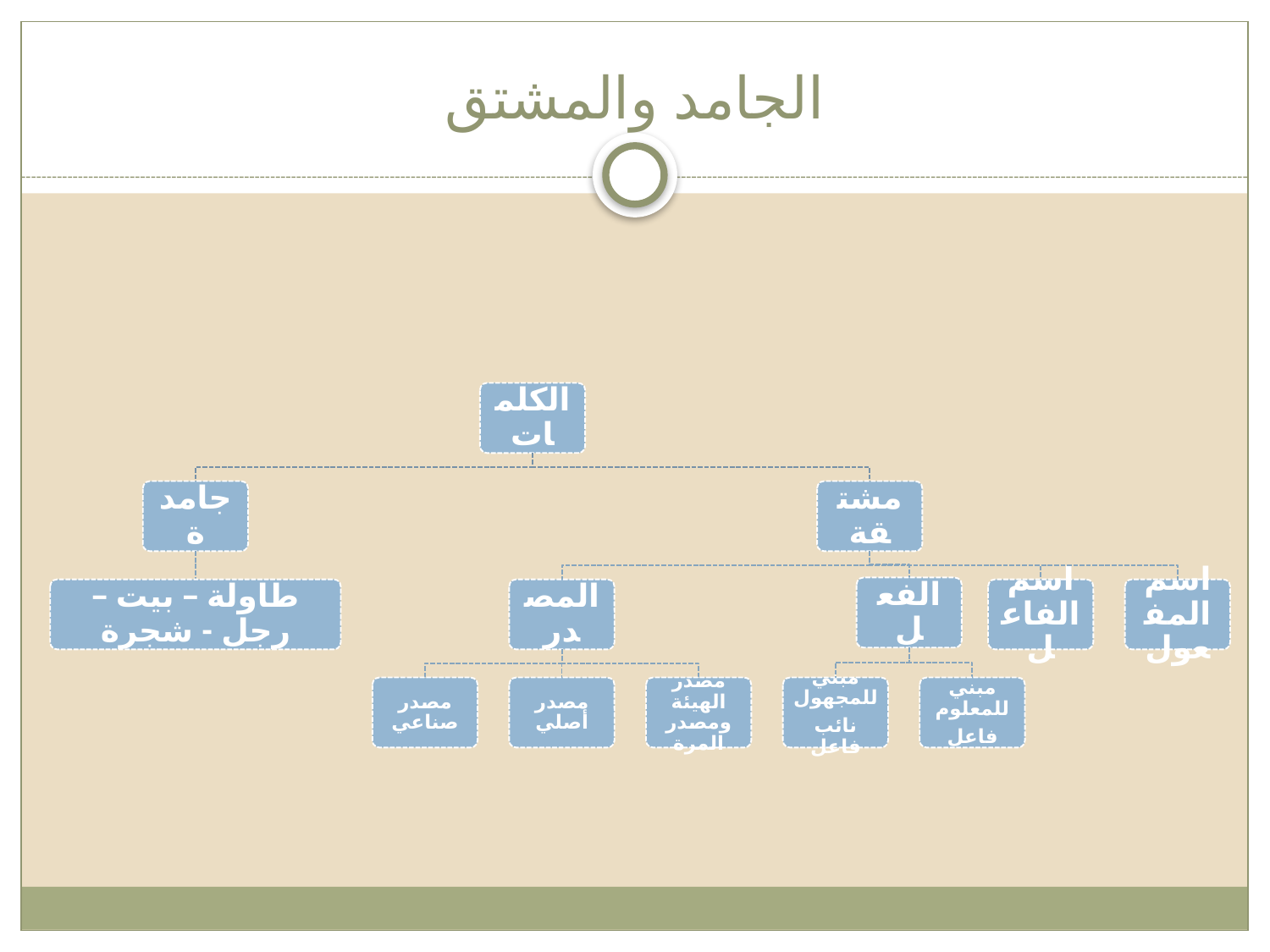

# الجامد والمشتق
الكلمات
جامدة
طاولة – بيت – رجل - شجرة
مشتقة
المصدر
مصدر صناعي
مصدر أصلي
مصدر الهيئة ومصدر المرة
الفعل
مبني للمجهول
نائب فاعل
مبني للمعلوم
فاعل
اسم الفاعل
اسم المفعول